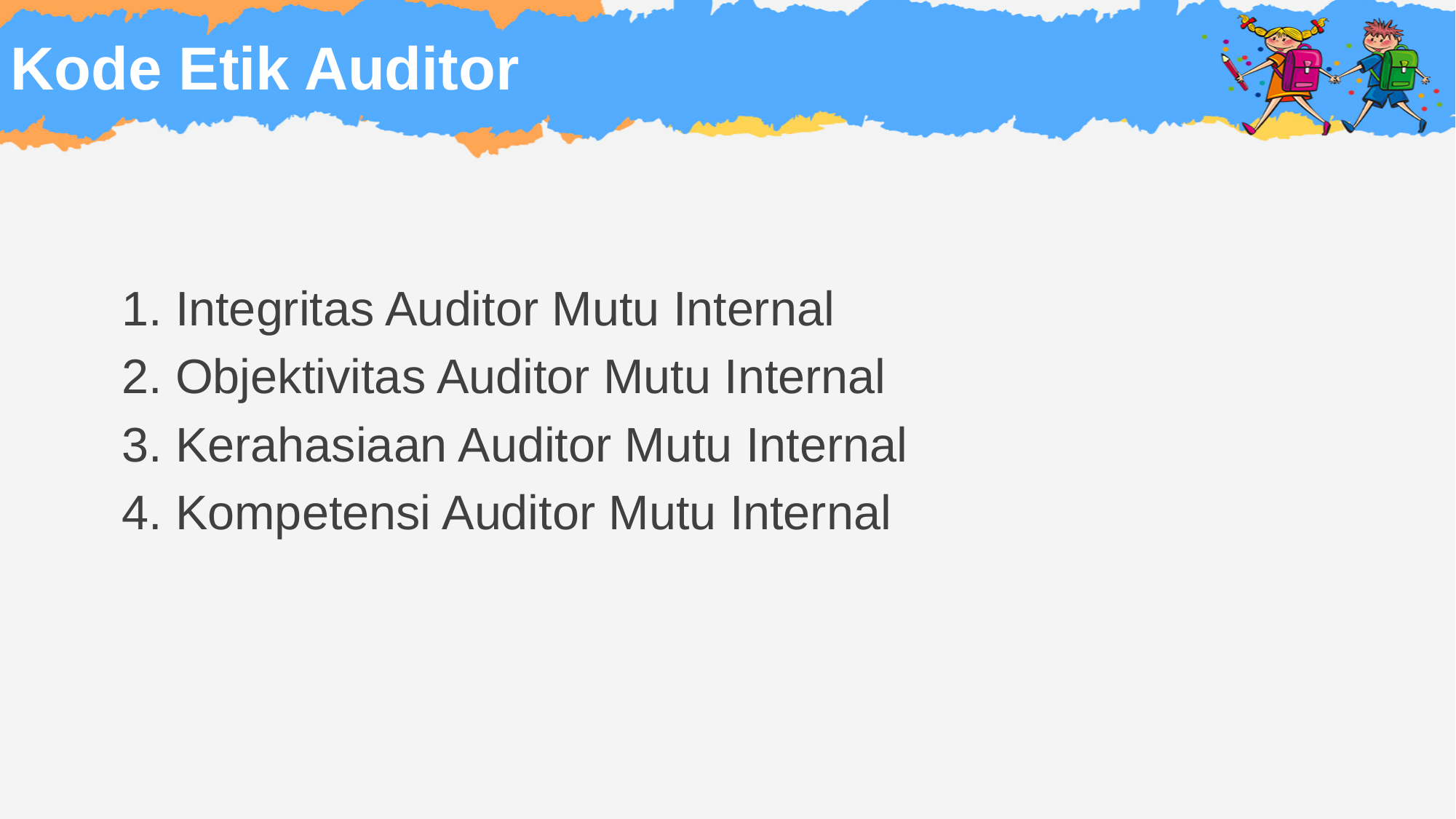

# Kode Etik Auditor
1. Integritas Auditor Mutu Internal
2. Objektivitas Auditor Mutu Internal
3. Kerahasiaan Auditor Mutu Internal
4. Kompetensi Auditor Mutu Internal